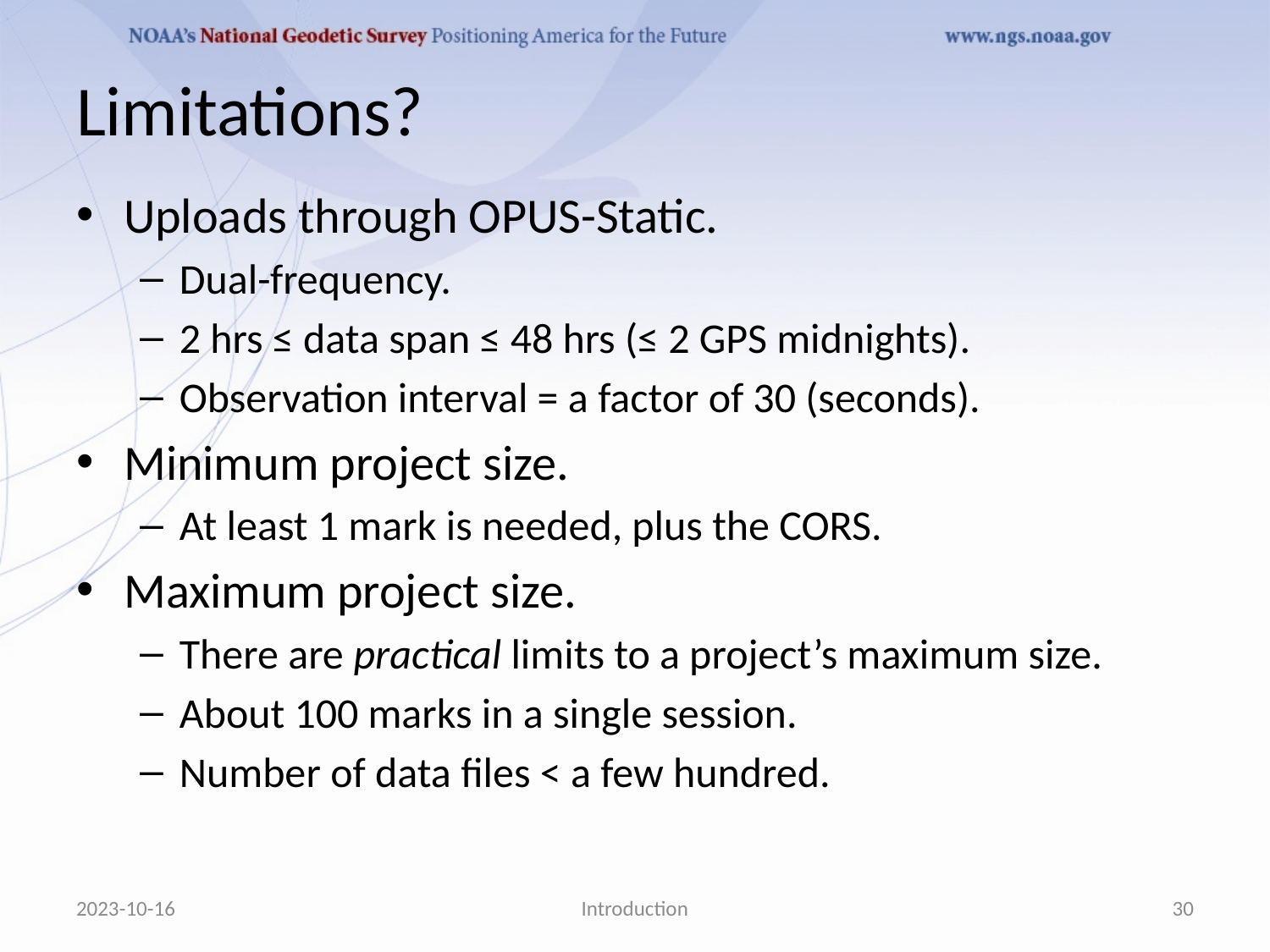

# Limitations?
Uploads through OPUS-Static.
Dual-frequency.
2 hrs ≤ data span ≤ 48 hrs (≤ 2 GPS midnights).
Observation interval = a factor of 30 (seconds).
Minimum project size.
At least 1 mark is needed, plus the CORS.
Maximum project size.
There are practical limits to a project’s maximum size.
About 100 marks in a single session.
Number of data files < a few hundred.
2023-10-16
Introduction
30